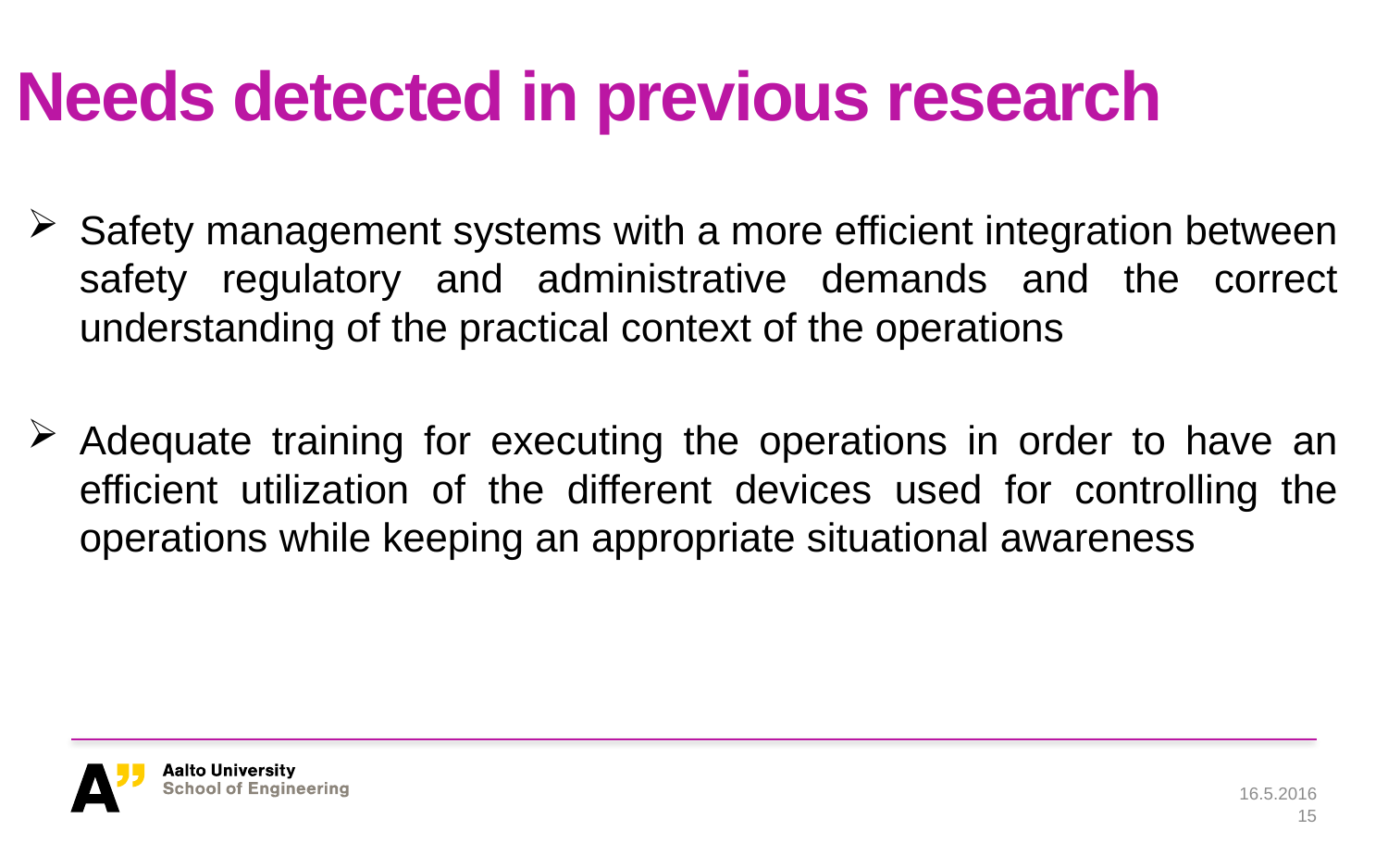

# Needs detected in previous research
Safety management systems with a more efficient integration between safety regulatory and administrative demands and the correct understanding of the practical context of the operations

Adequate training for executing the operations in order to have an efficient utilization of the different devices used for controlling the operations while keeping an appropriate situational awareness
16.5.2016
15